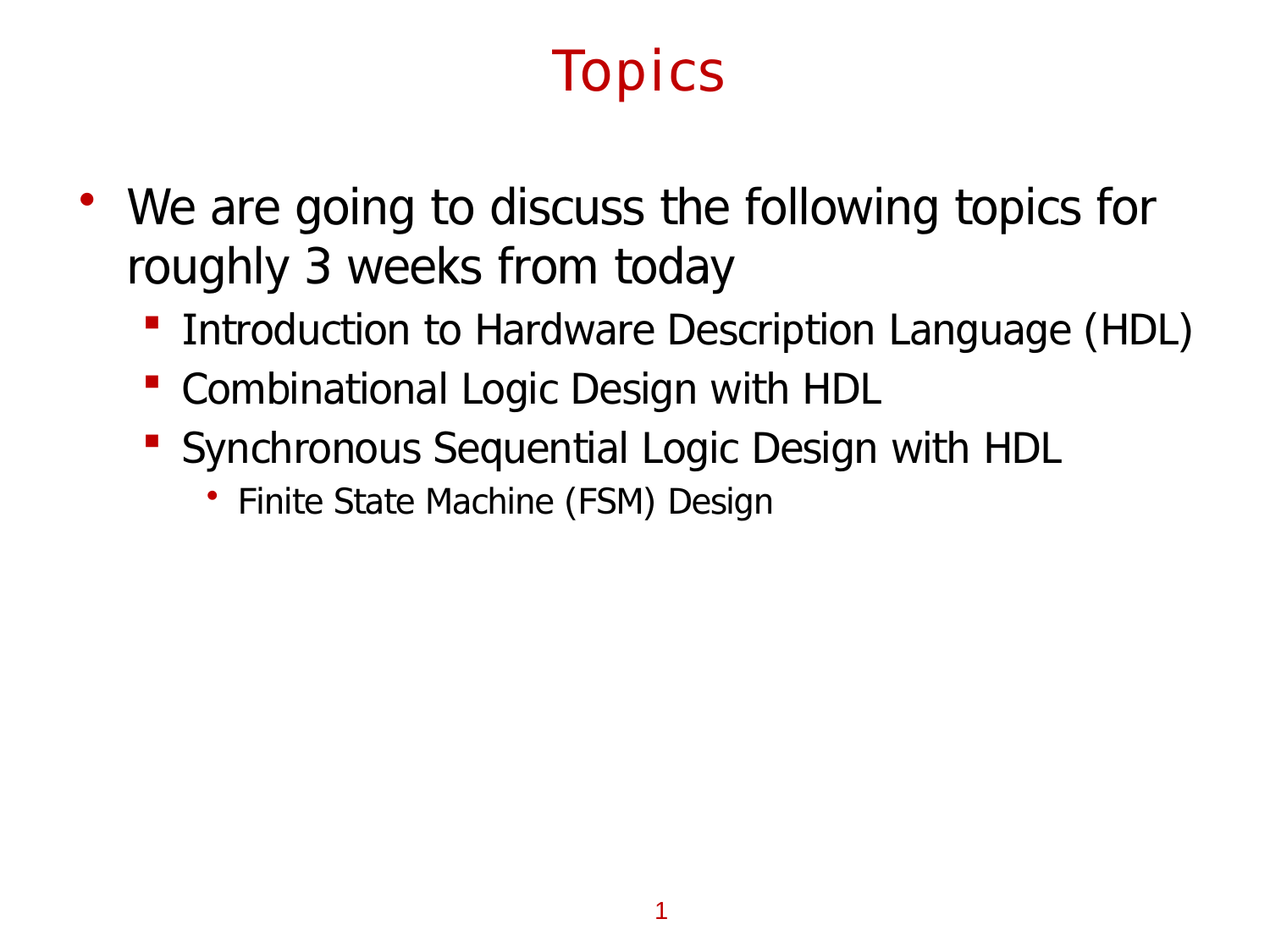

# Topics
We are going to discuss the following topics for roughly 3 weeks from today
Introduction to Hardware Description Language (HDL)
Combinational Logic Design with HDL
Synchronous Sequential Logic Design with HDL
Finite State Machine (FSM) Design
1